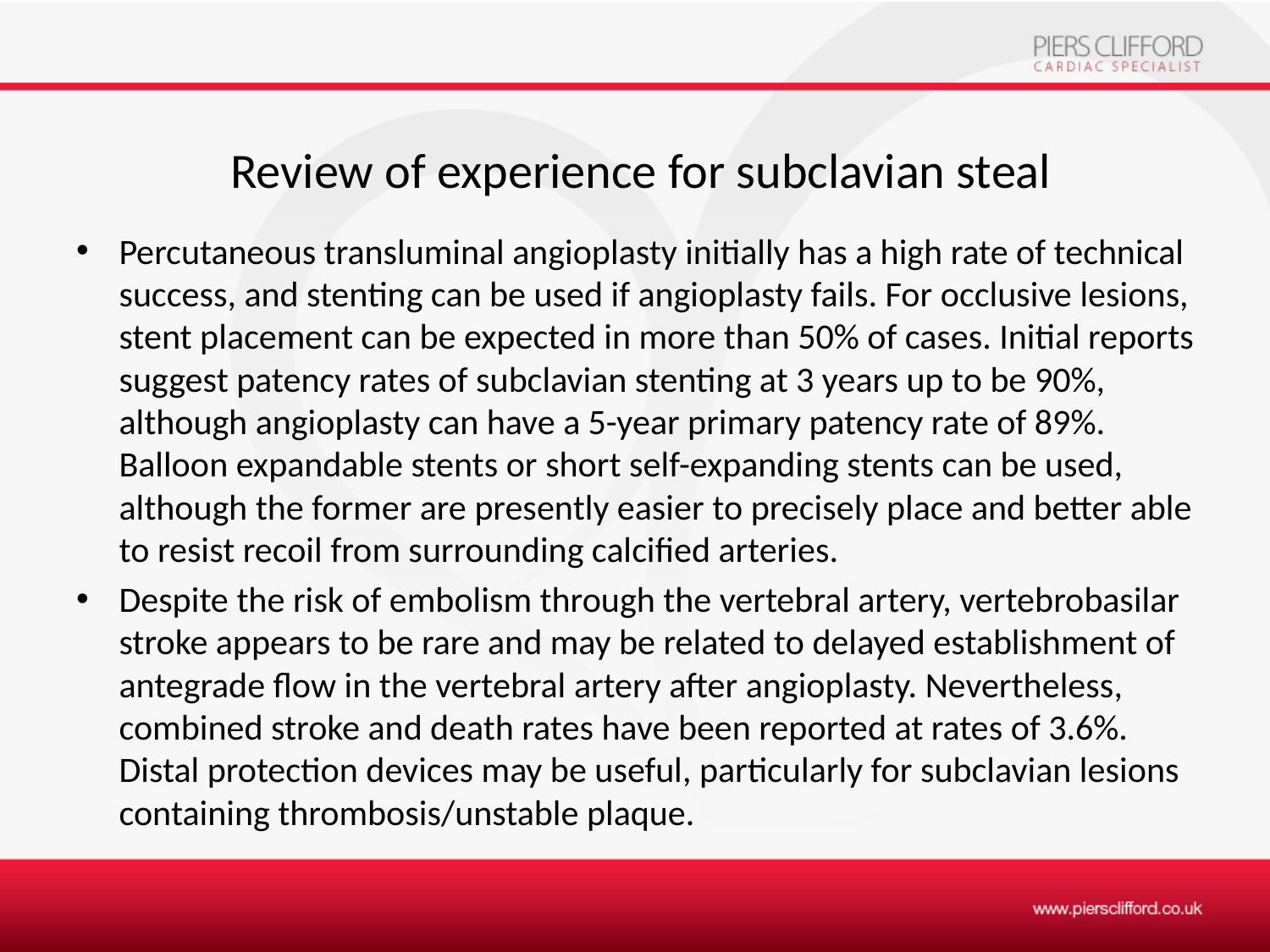

# Review of experience for subclavian steal
Percutaneous transluminal angioplasty initially has a high rate of technical success, and stenting can be used if angioplasty fails. For occlusive lesions, stent placement can be expected in more than 50% of cases. Initial reports suggest patency rates of subclavian stenting at 3 years up to be 90%, although angioplasty can have a 5-year primary patency rate of 89%. Balloon expandable stents or short self-expanding stents can be used, although the former are presently easier to precisely place and better able to resist recoil from surrounding calcified arteries.
Despite the risk of embolism through the vertebral artery, vertebrobasilar stroke appears to be rare and may be related to delayed establishment of antegrade flow in the vertebral artery after angioplasty. Nevertheless, combined stroke and death rates have been reported at rates of 3.6%. Distal protection devices may be useful, particularly for subclavian lesions containing thrombosis/unstable plaque.